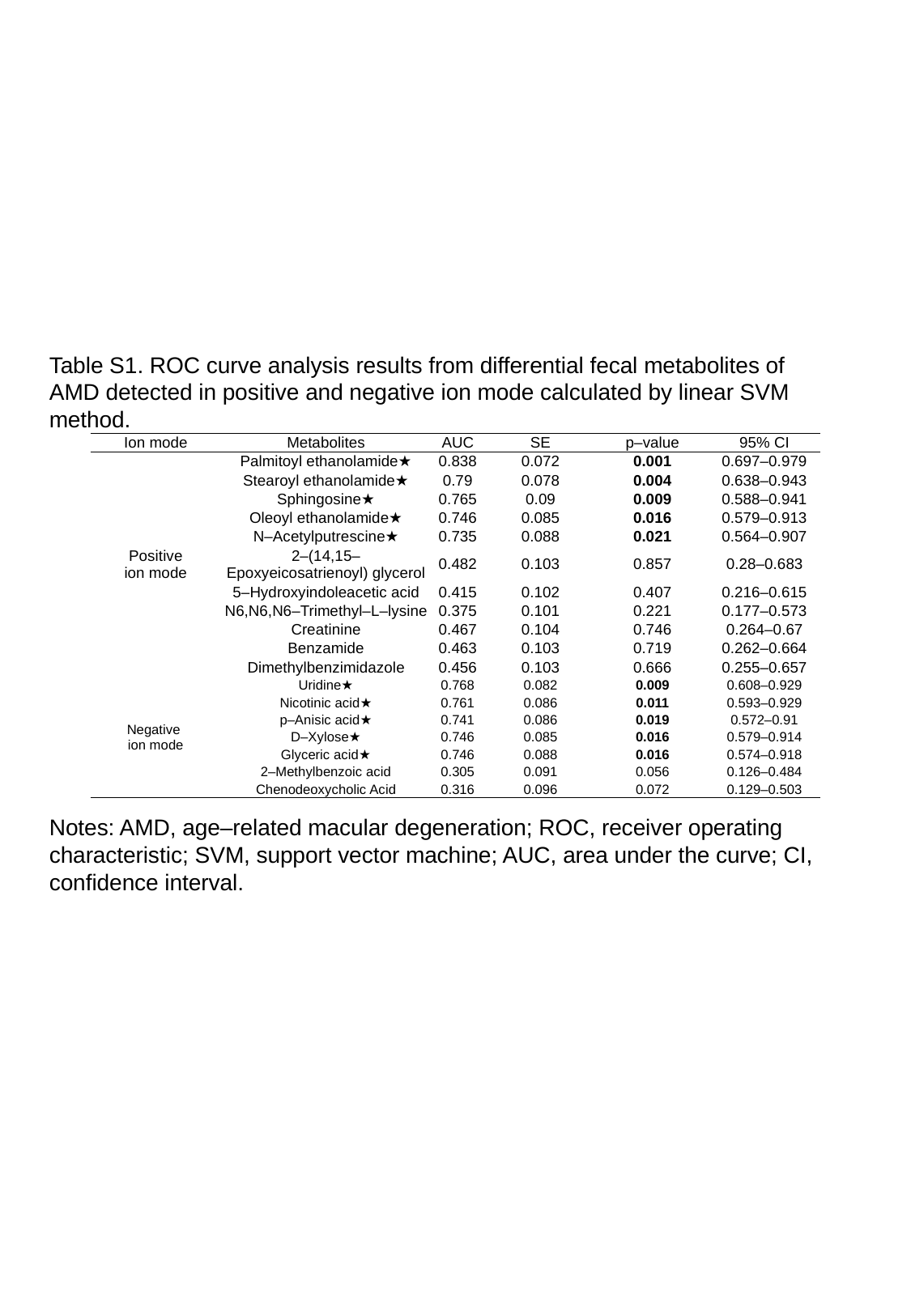

Table S1. ROC curve analysis results from differential fecal metabolites of AMD detected in positive and negative ion mode calculated by linear SVM method.
| Ion mode | Metabolites | AUC | SE | p–value | 95% CI |
| --- | --- | --- | --- | --- | --- |
| Positive ion mode | Palmitoyl ethanolamide★ | 0.838 | 0.072 | 0.001 | 0.697–0.979 |
|  | Stearoyl ethanolamide★ | 0.79 | 0.078 | 0.004 | 0.638–0.943 |
|  | Sphingosine★ | 0.765 | 0.09 | 0.009 | 0.588–0.941 |
|  | Oleoyl ethanolamide★ | 0.746 | 0.085 | 0.016 | 0.579–0.913 |
|  | N–Acetylputrescine★ | 0.735 | 0.088 | 0.021 | 0.564–0.907 |
|  | 2–(14,15–Epoxyeicosatrienoyl) glycerol | 0.482 | 0.103 | 0.857 | 0.28–0.683 |
|  | 5–Hydroxyindoleacetic acid | 0.415 | 0.102 | 0.407 | 0.216–0.615 |
|  | N6,N6,N6–Trimethyl–L–lysine | 0.375 | 0.101 | 0.221 | 0.177–0.573 |
|  | Creatinine | 0.467 | 0.104 | 0.746 | 0.264–0.67 |
|  | Benzamide | 0.463 | 0.103 | 0.719 | 0.262–0.664 |
|  | Dimethylbenzimidazole | 0.456 | 0.103 | 0.666 | 0.255–0.657 |
| Negative ion mode | Uridine★ | 0.768 | 0.082 | 0.009 | 0.608–0.929 |
|  | Nicotinic acid★ | 0.761 | 0.086 | 0.011 | 0.593–0.929 |
|  | p–Anisic acid★ | 0.741 | 0.086 | 0.019 | 0.572–0.91 |
|  | D–Xylose★ | 0.746 | 0.085 | 0.016 | 0.579–0.914 |
|  | Glyceric acid★ | 0.746 | 0.088 | 0.016 | 0.574–0.918 |
|  | 2–Methylbenzoic acid | 0.305 | 0.091 | 0.056 | 0.126–0.484 |
|  | Chenodeoxycholic Acid | 0.316 | 0.096 | 0.072 | 0.129–0.503 |
Notes: AMD, age–related macular degeneration; ROC, receiver operating characteristic; SVM, support vector machine; AUC, area under the curve; CI, confidence interval.